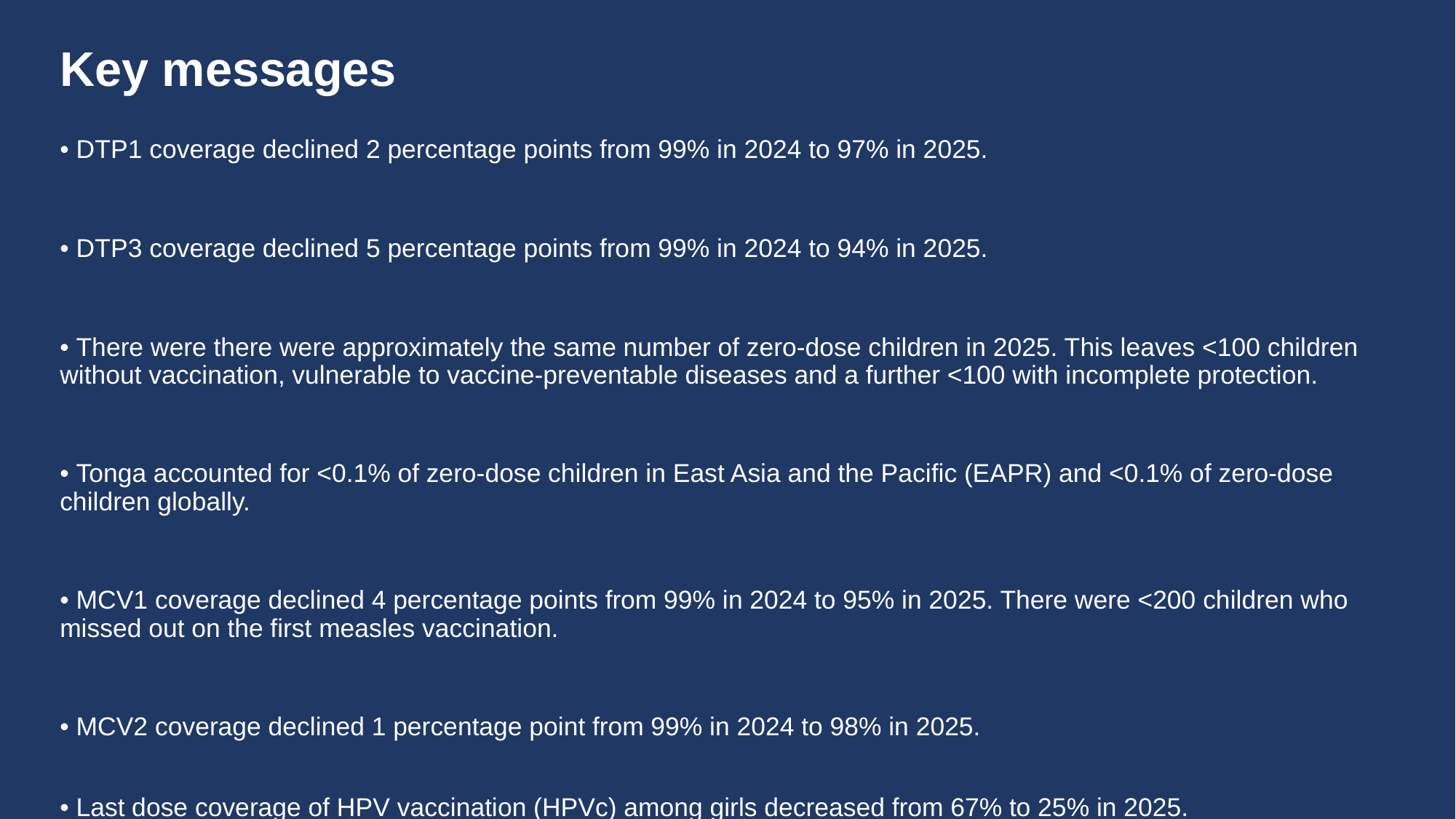

# Key messages
• DTP1 coverage declined 2 percentage points from 99% in 2024 to 97% in 2025.

• DTP3 coverage declined 5 percentage points from 99% in 2024 to 94% in 2025.

• There were there were approximately the same number of zero-dose children in 2025. This leaves <100 children without vaccination, vulnerable to vaccine-preventable diseases and a further <100 with incomplete protection.

• Tonga accounted for <0.1% of zero-dose children in East Asia and the Pacific (EAPR) and <0.1% of zero-dose children globally.

• MCV1 coverage declined 4 percentage points from 99% in 2024 to 95% in 2025. There were <200 children who missed out on the first measles vaccination.

• MCV2 coverage declined 1 percentage point from 99% in 2024 to 98% in 2025.

• Last dose coverage of HPV vaccination (HPVc) among girls decreased from 67% to 25% in 2025.